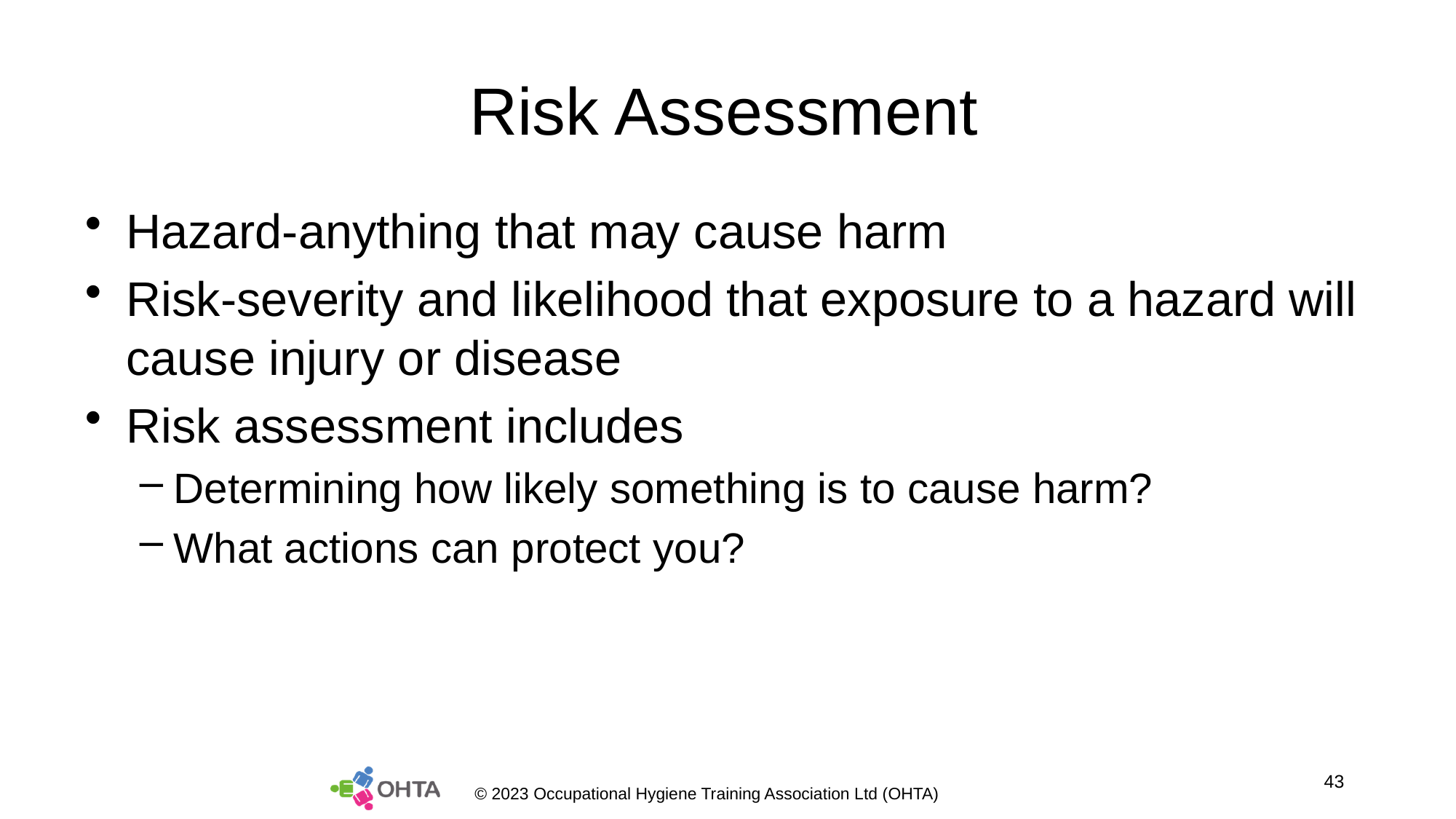

# Risk Assessment
Hazard-anything that may cause harm
Risk-severity and likelihood that exposure to a hazard will cause injury or disease
Risk assessment includes
Determining how likely something is to cause harm?
What actions can protect you?
43